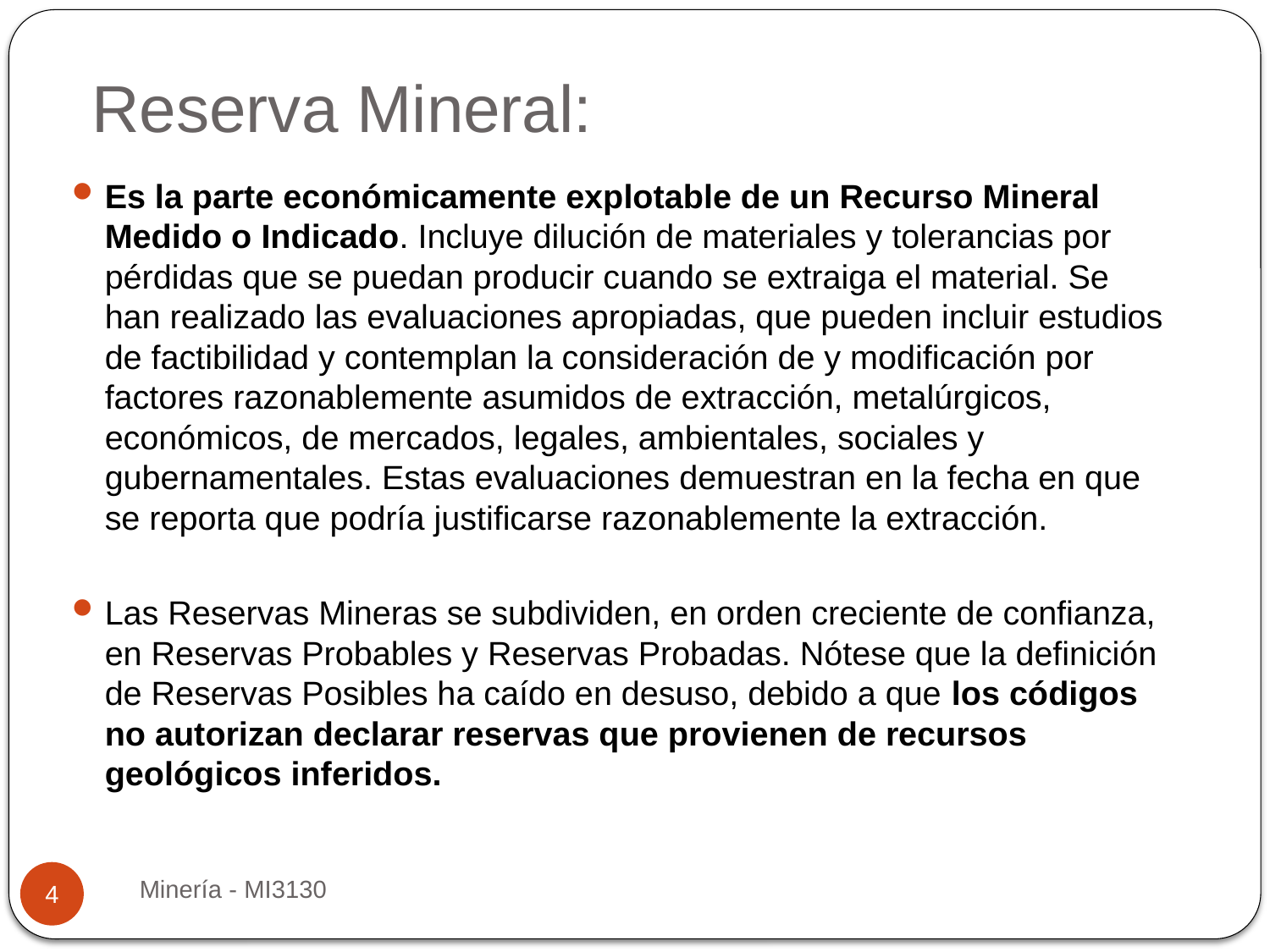

Reserva Mineral:
Es la parte económicamente explotable de un Recurso Mineral Medido o Indicado. Incluye dilución de materiales y tolerancias por pérdidas que se puedan producir cuando se extraiga el material. Se han realizado las evaluaciones apropiadas, que pueden incluir estudios de factibilidad y contemplan la consideración de y modificación por factores razonablemente asumidos de extracción, metalúrgicos, económicos, de mercados, legales, ambientales, sociales y gubernamentales. Estas evaluaciones demuestran en la fecha en que se reporta que podría justificarse razonablemente la extracción.

Las Reservas Mineras se subdividen, en orden creciente de confianza, en Reservas Probables y Reservas Probadas. Nótese que la definición de Reservas Posibles ha caído en desuso, debido a que los códigos no autorizan declarar reservas que provienen de recursos geológicos inferidos.
Minería - MI3130
4